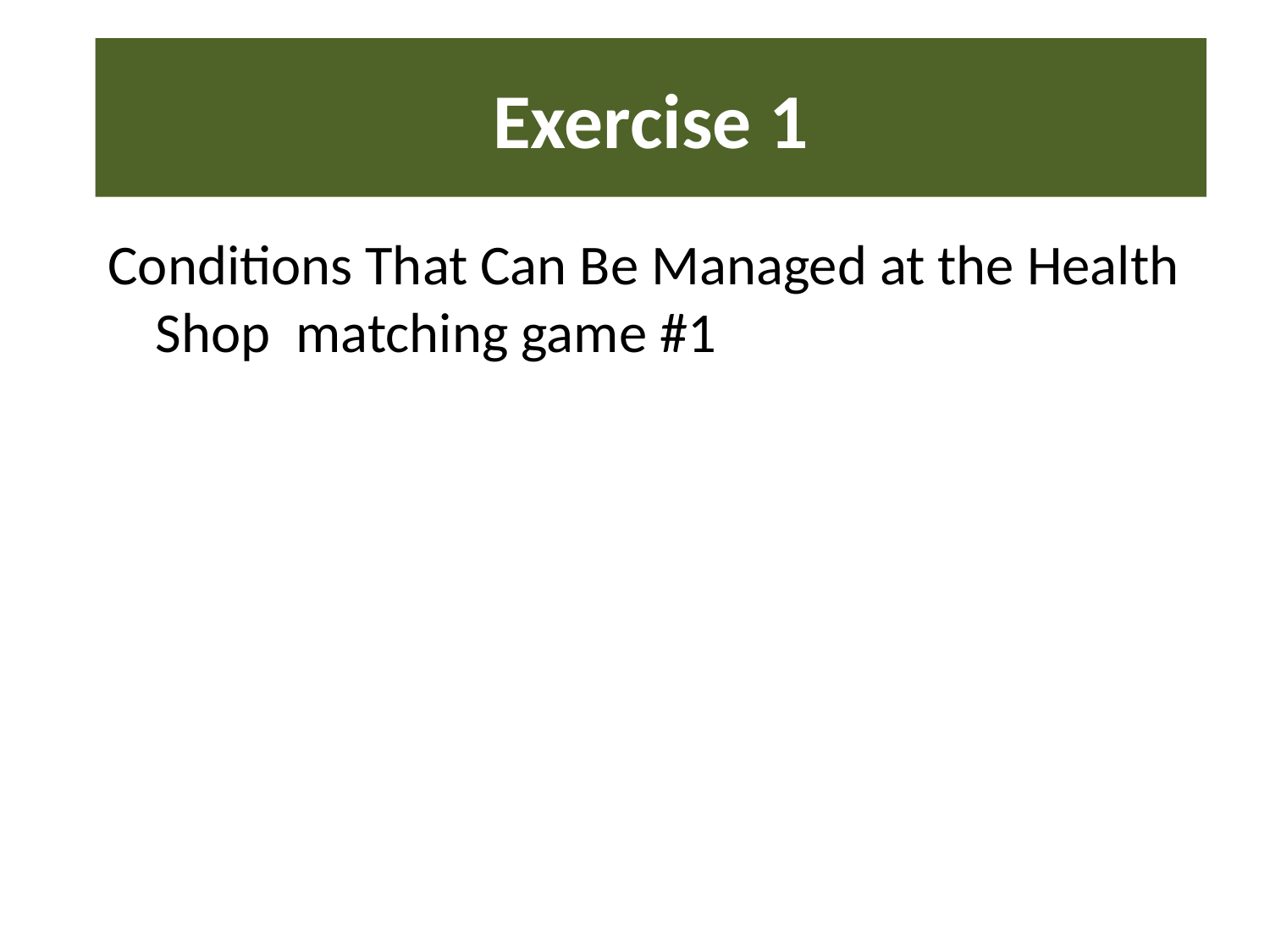

# Exercise 1
Conditions That Can Be Managed at the Health Shop  matching game #1